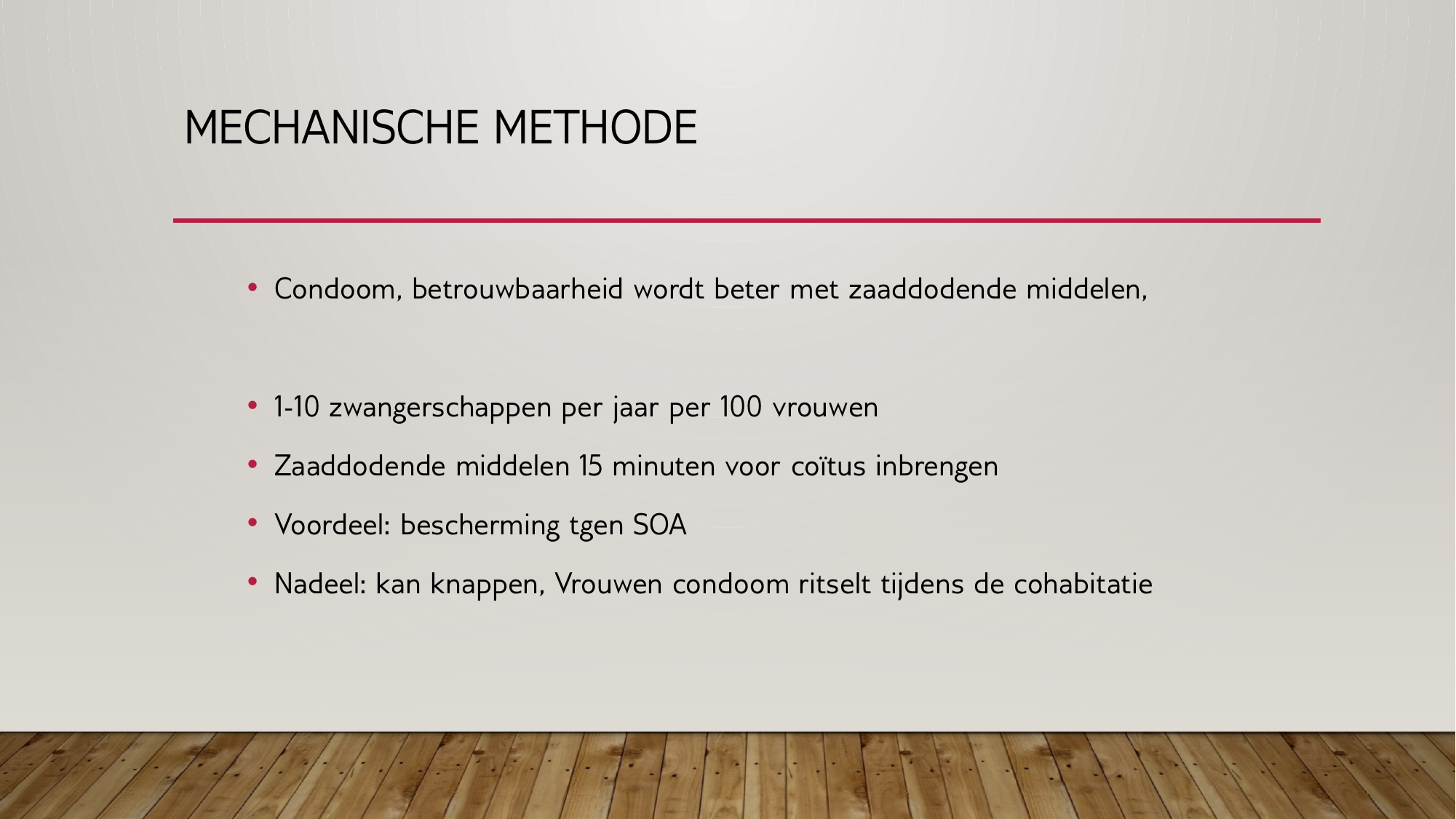

# Mechanische methode

Condoom, betrouwbaarheid wordt beter met zaaddodende middelen,

1-10 zwangerschappen per jaar per 100 vrouwen
Zaaddodende middelen 15 minuten voor coïtus inbrengen
Voordeel: bescherming tgen SOA
Nadeel: kan knappen, Vrouwen condoom ritselt tijdens de cohabitatie